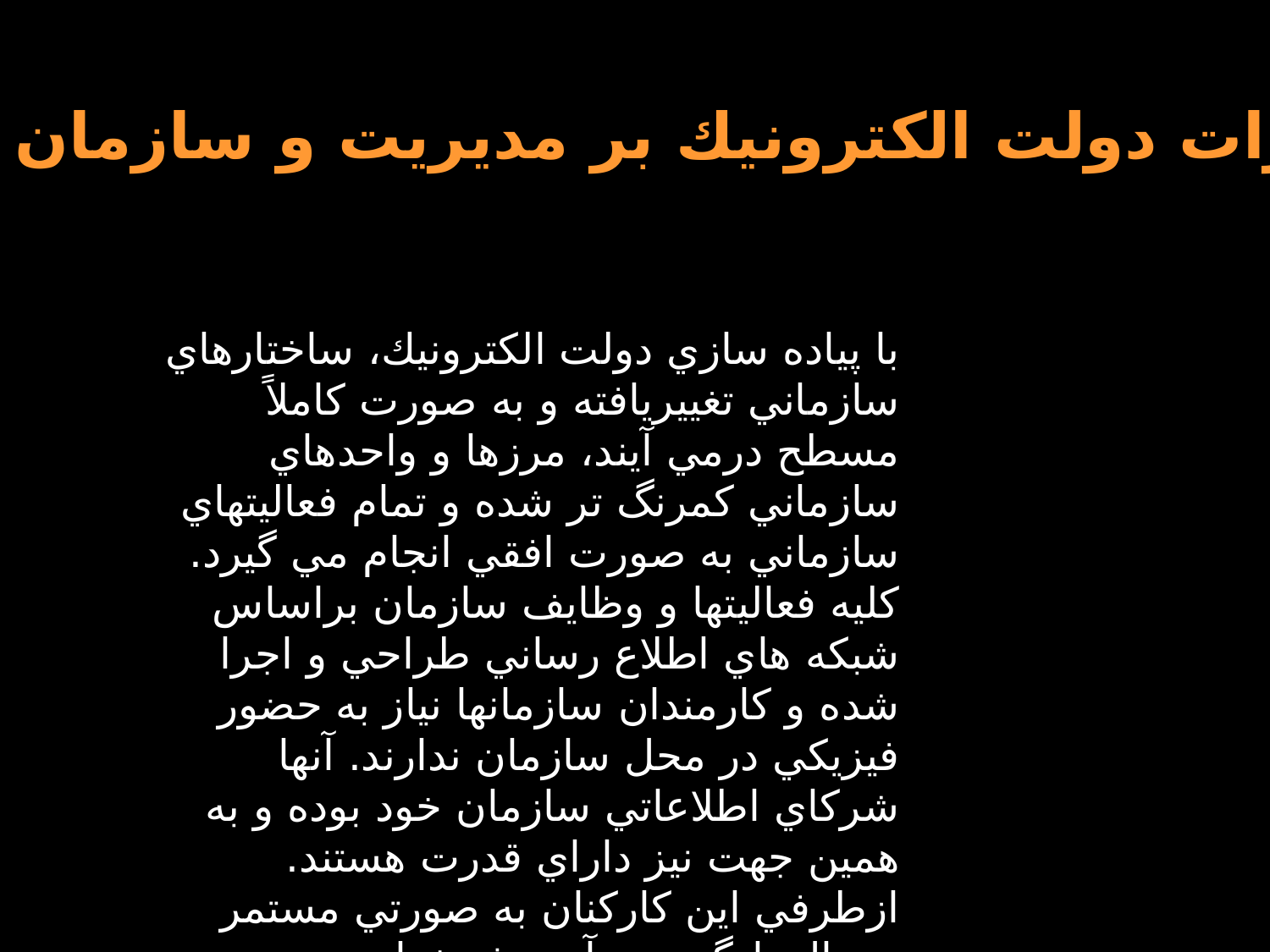

اثرات دولت الكترونيك بر مديريت و سازمان :
با پياده سازي دولت الكترونيك، ساختارهاي سازماني تغييريافته و به صورت كاملاً مسطح درمي آيند، مرزها و واحدهاي سازماني كمرنگ تر شده و تمام فعاليتهاي سازماني به صورت افقي انجام مي گيرد. كليه فعاليتها و وظايف سازمان براساس شبكه هاي اطلاع رساني طراحي و اجرا شده و كارمندان سازمانها نياز به حضور فيزيكي در محل سازمان ندارند. آنها شركاي اطلاعاتي سازمان خود بوده و به همين جهت نيز داراي قدرت هستند. ازطرفي اين كاركنان به صورتي مستمر درحال يادگيري و آموزش خواهندبود و خلاقيت و نوآوري، به مهمترين وظايف آنها مبدل مي شود.